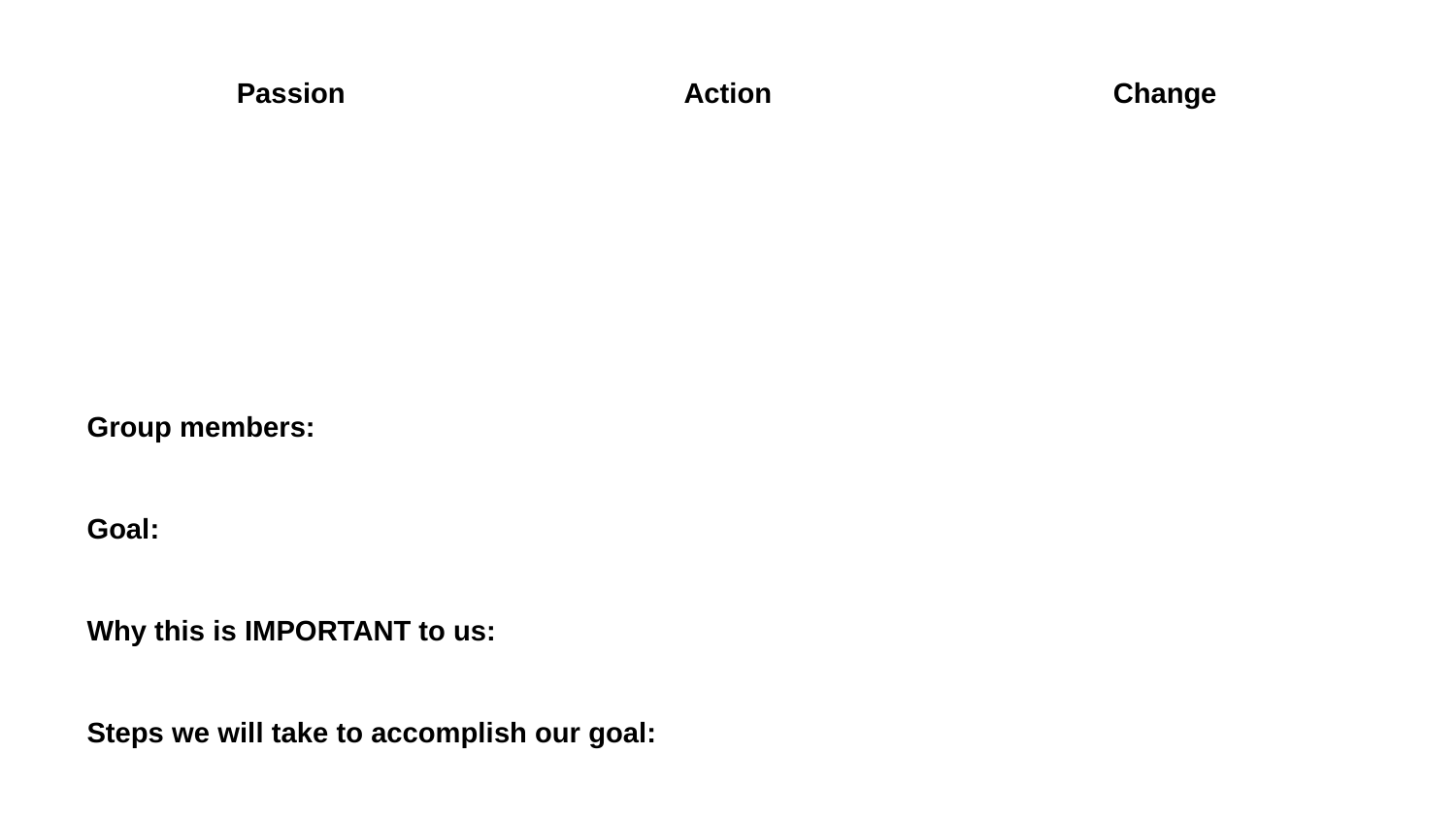

| Passion | Action | Change |
| --- | --- | --- |
|  |  |  |
Group members:

Goal:

Why this is IMPORTANT to us:

Steps we will take to accomplish our goal: